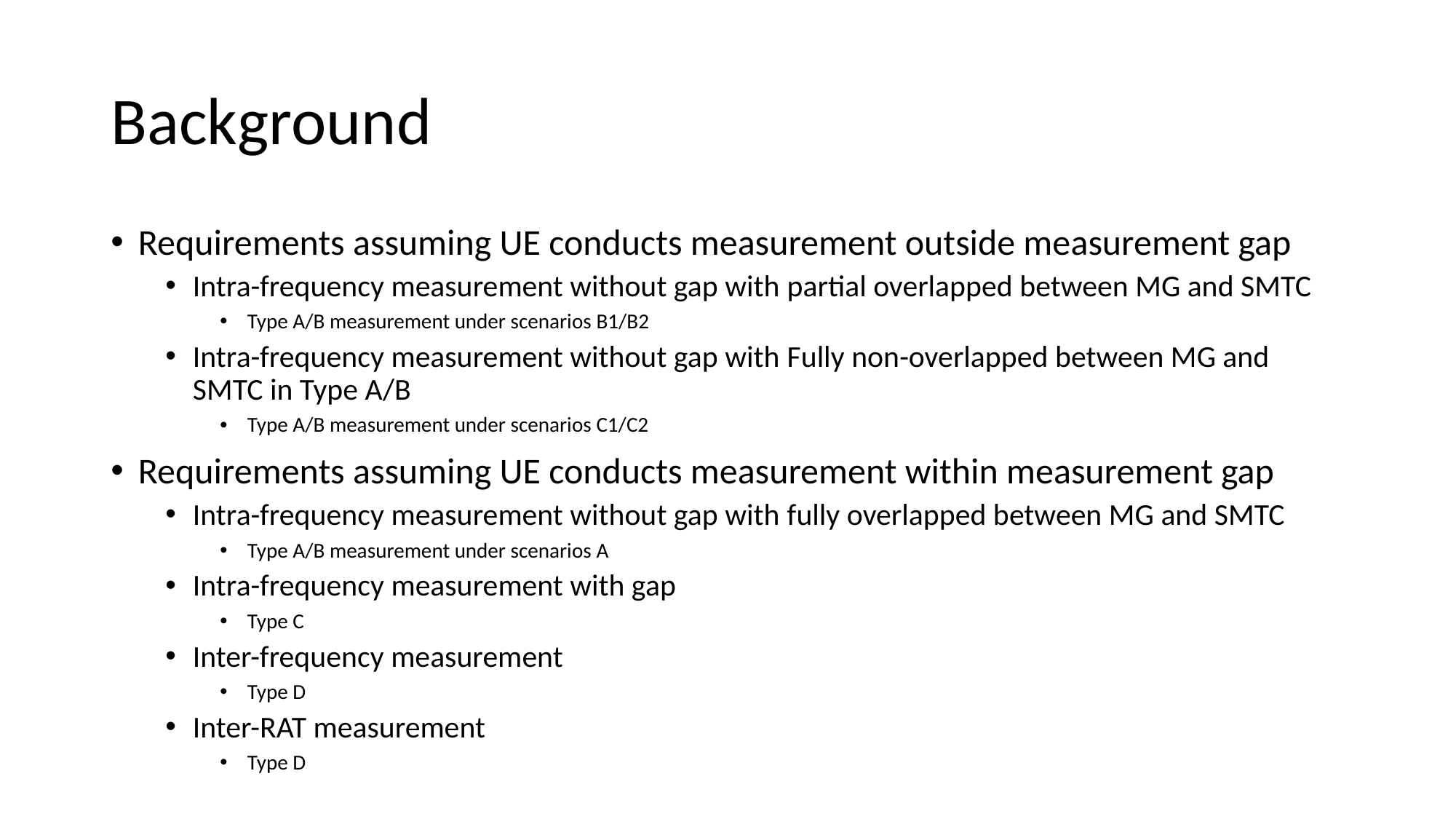

# Background
Requirements assuming UE conducts measurement outside measurement gap
Intra-frequency measurement without gap with partial overlapped between MG and SMTC
Type A/B measurement under scenarios B1/B2
Intra-frequency measurement without gap with Fully non-overlapped between MG and SMTC in Type A/B
Type A/B measurement under scenarios C1/C2
Requirements assuming UE conducts measurement within measurement gap
Intra-frequency measurement without gap with fully overlapped between MG and SMTC
Type A/B measurement under scenarios A
Intra-frequency measurement with gap
Type C
Inter-frequency measurement
Type D
Inter-RAT measurement
Type D